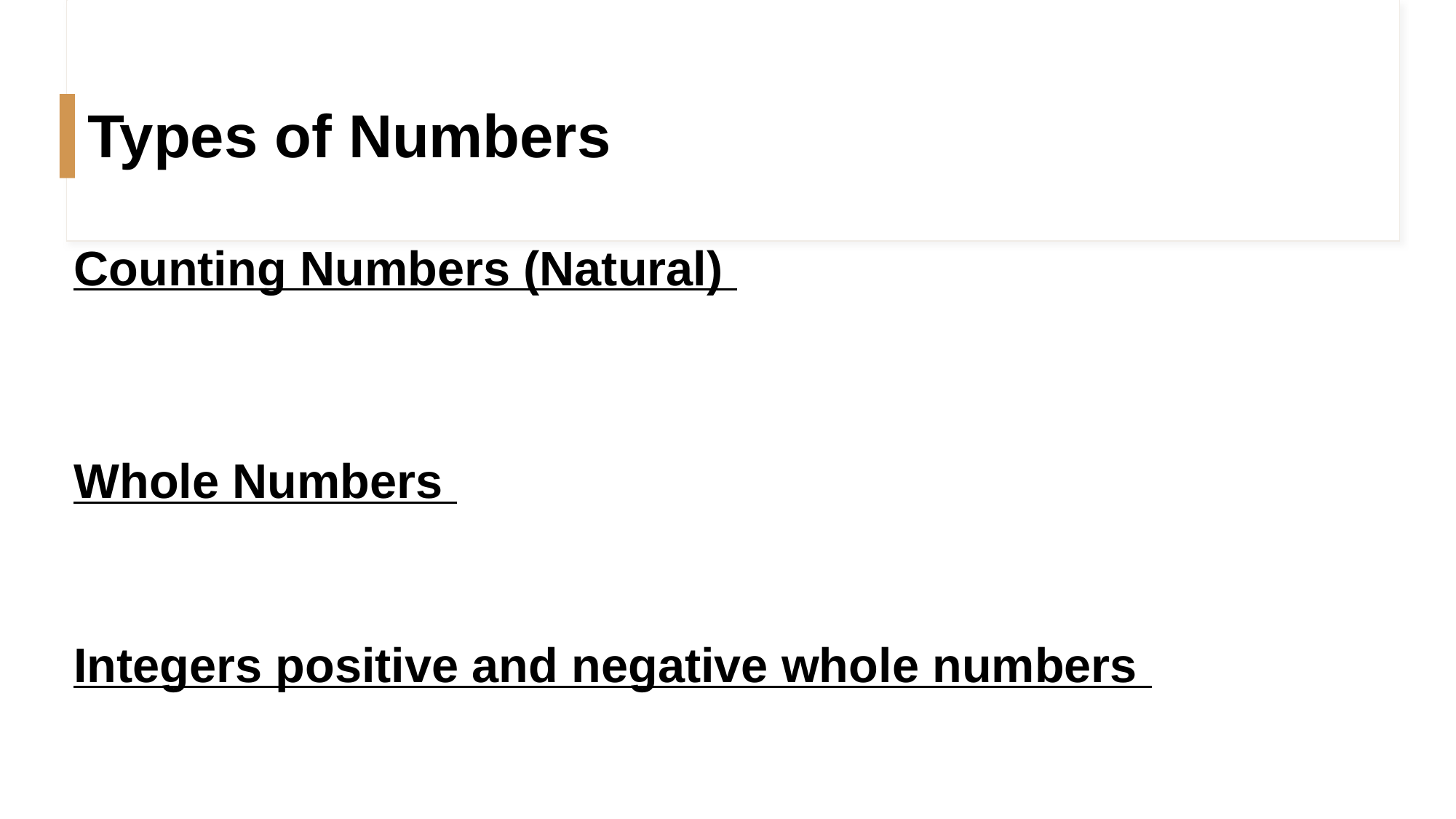

# Types of Numbers
Counting Numbers (Natural)

Whole Numbers

Integers positive and negative whole numbers